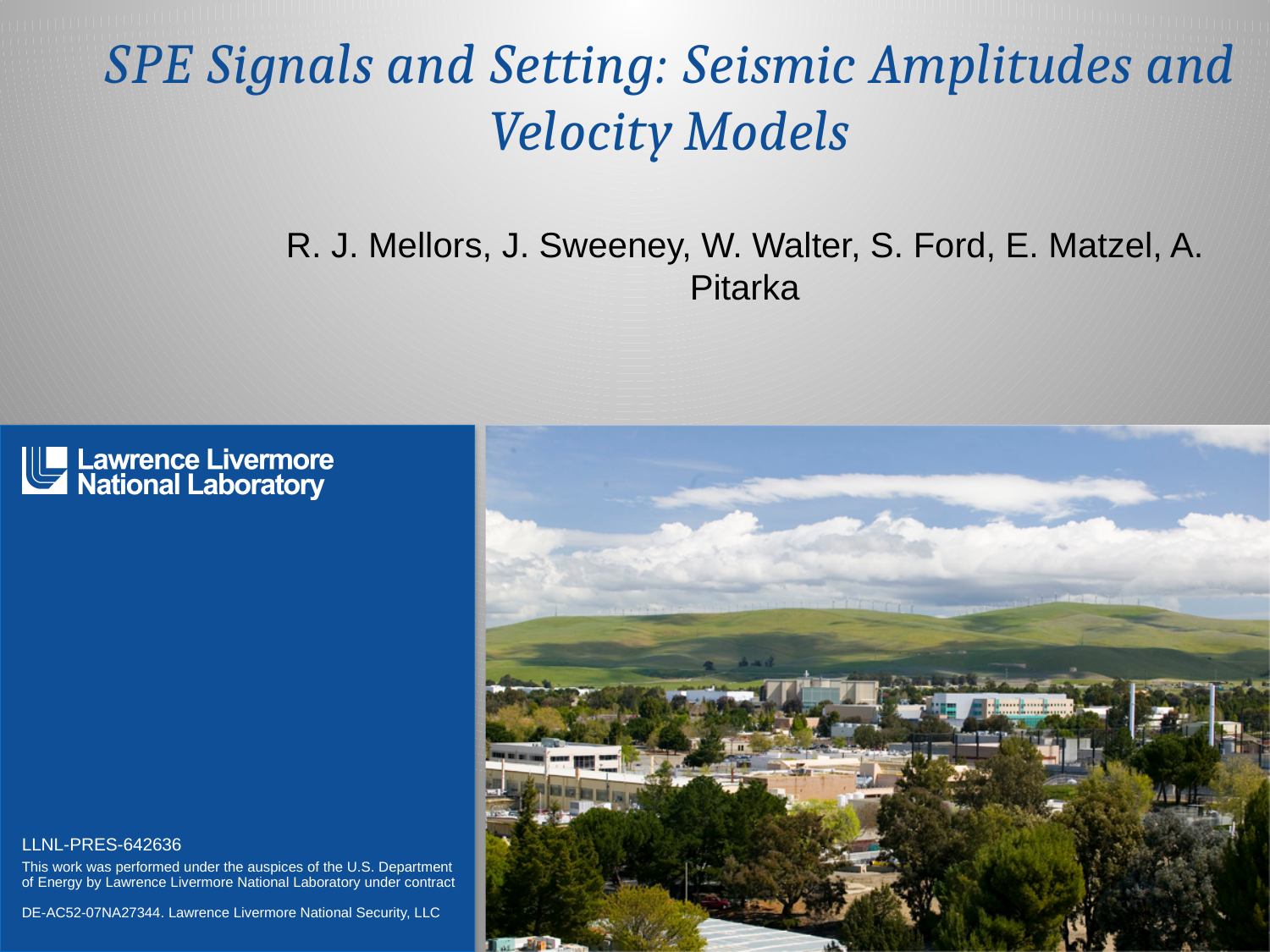

# SPE Signals and Setting: Seismic Amplitudes and Velocity Models
R. J. Mellors, J. Sweeney, W. Walter, S. Ford, E. Matzel, A. Pitarka